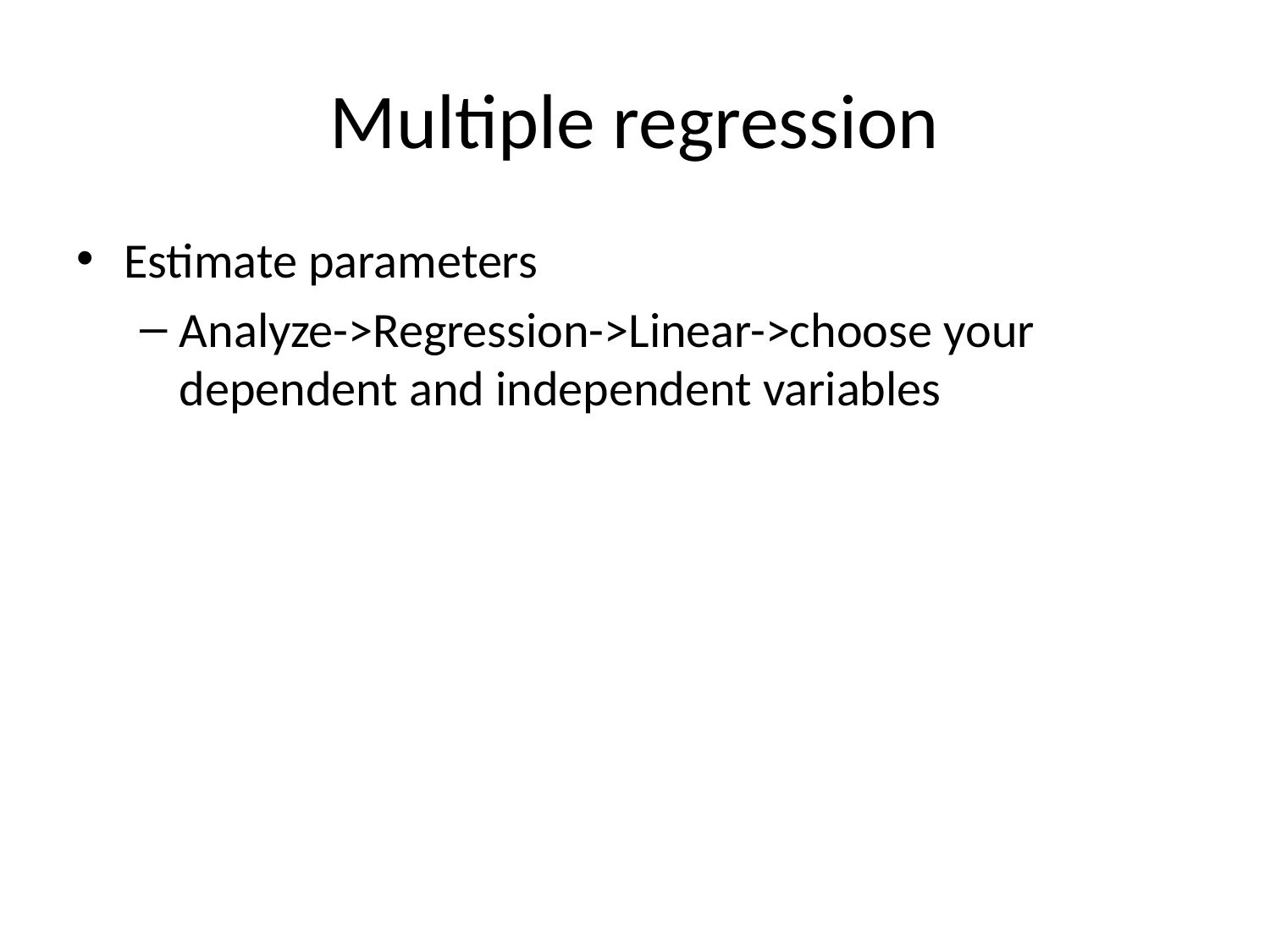

# Multiple regression
Estimate parameters
Analyze->Regression->Linear->choose your dependent and independent variables